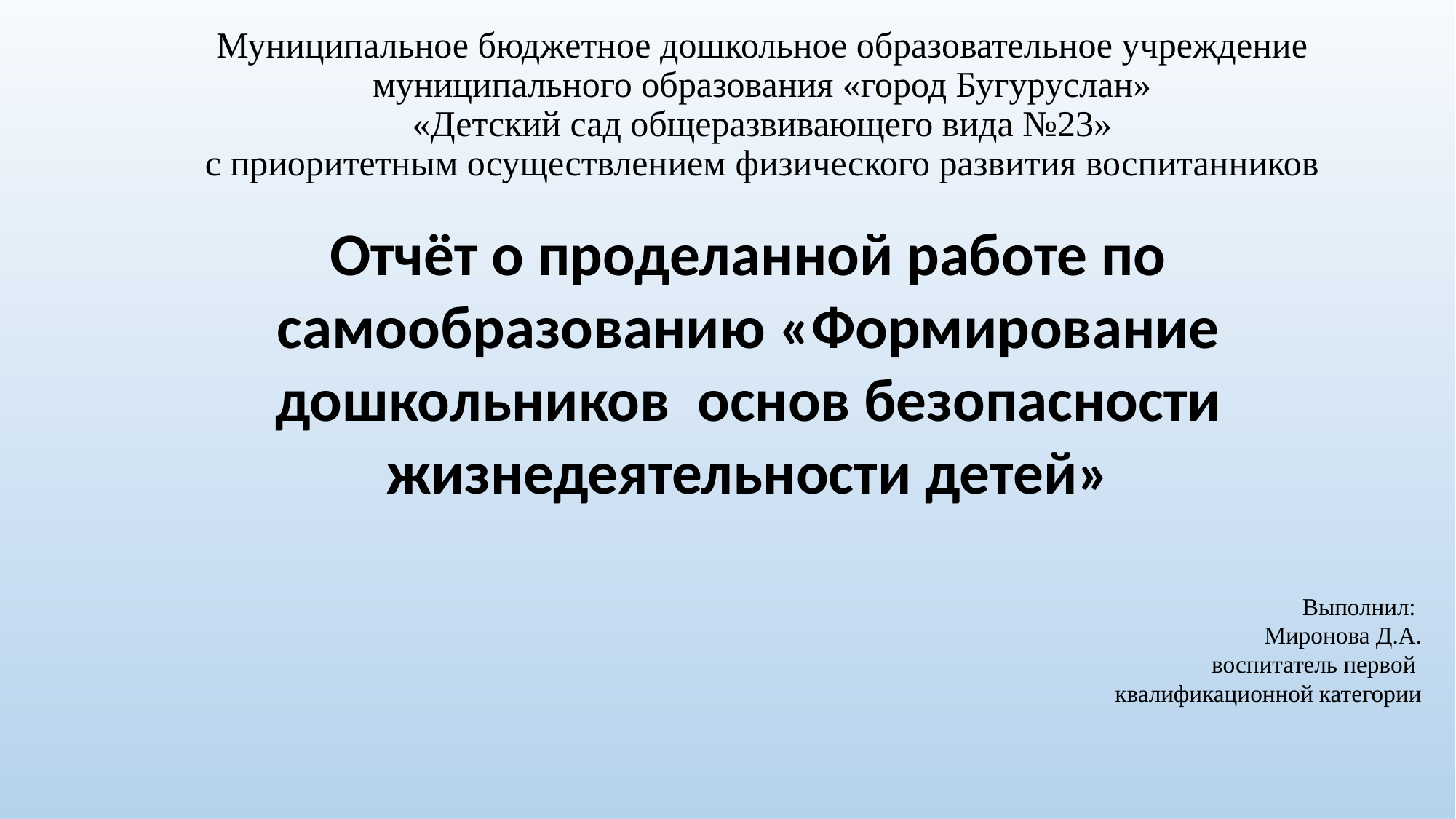

Выполнил:
Миронова Д.А.
 воспитатель первой
квалификационной категории
# Муниципальное бюджетное дошкольное образовательное учреждение муниципального образования «город Бугуруслан» «Детский сад общеразвивающего вида №23» с приоритетным осуществлением физического развития воспитанников
Отчёт о проделанной работе по самообразованию «Формирование дошкольников  основ безопасности жизнедеятельности детей»